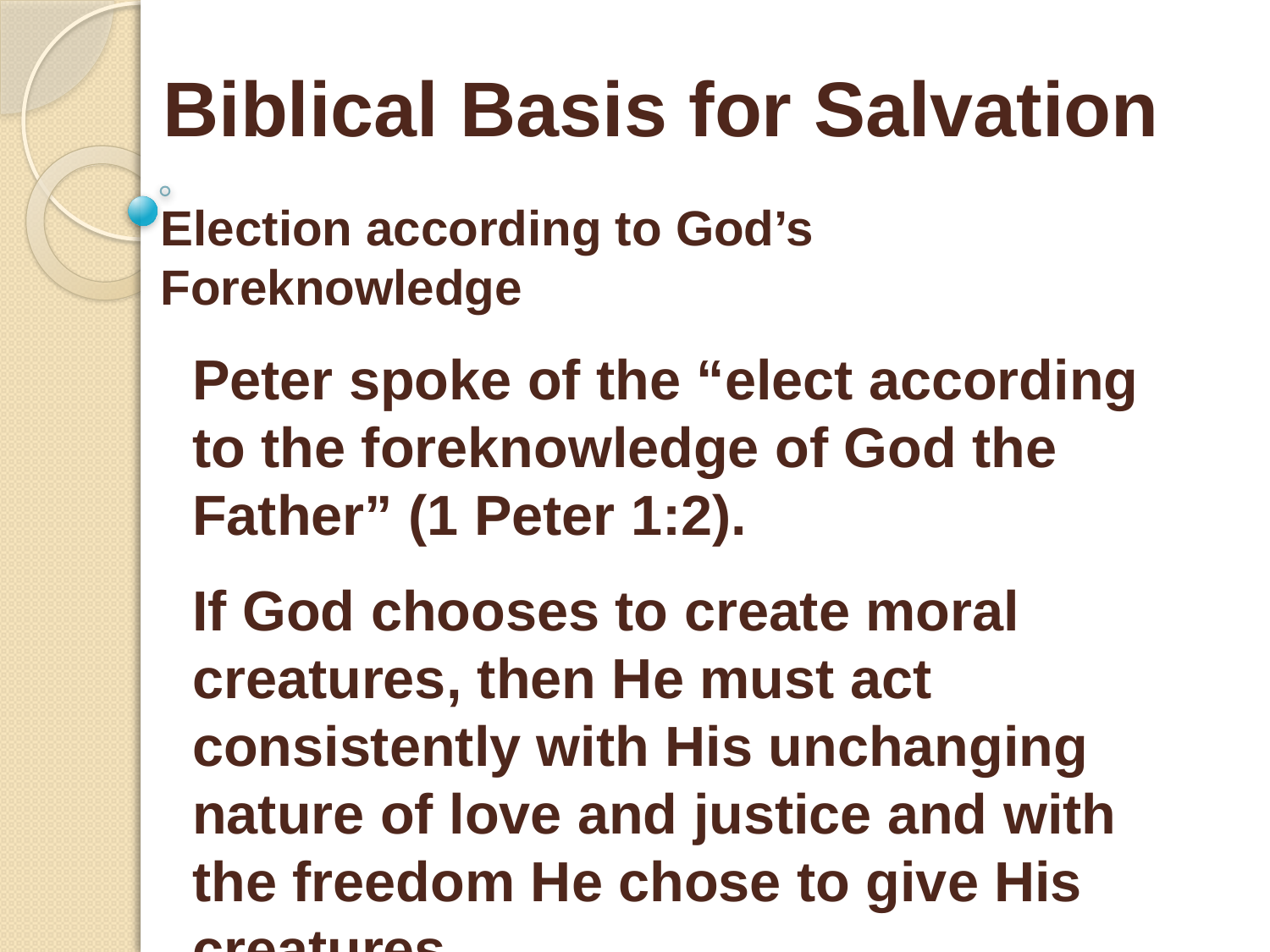

Biblical Basis for Salvation
Election according to God’s Foreknowledge
Peter spoke of the “elect according to the foreknowledge of God the Father” (1 Peter 1:2).
If God chooses to create moral creatures, then He must act consistently with His unchanging nature of love and justice and with the freedom He chose to give His creatures.